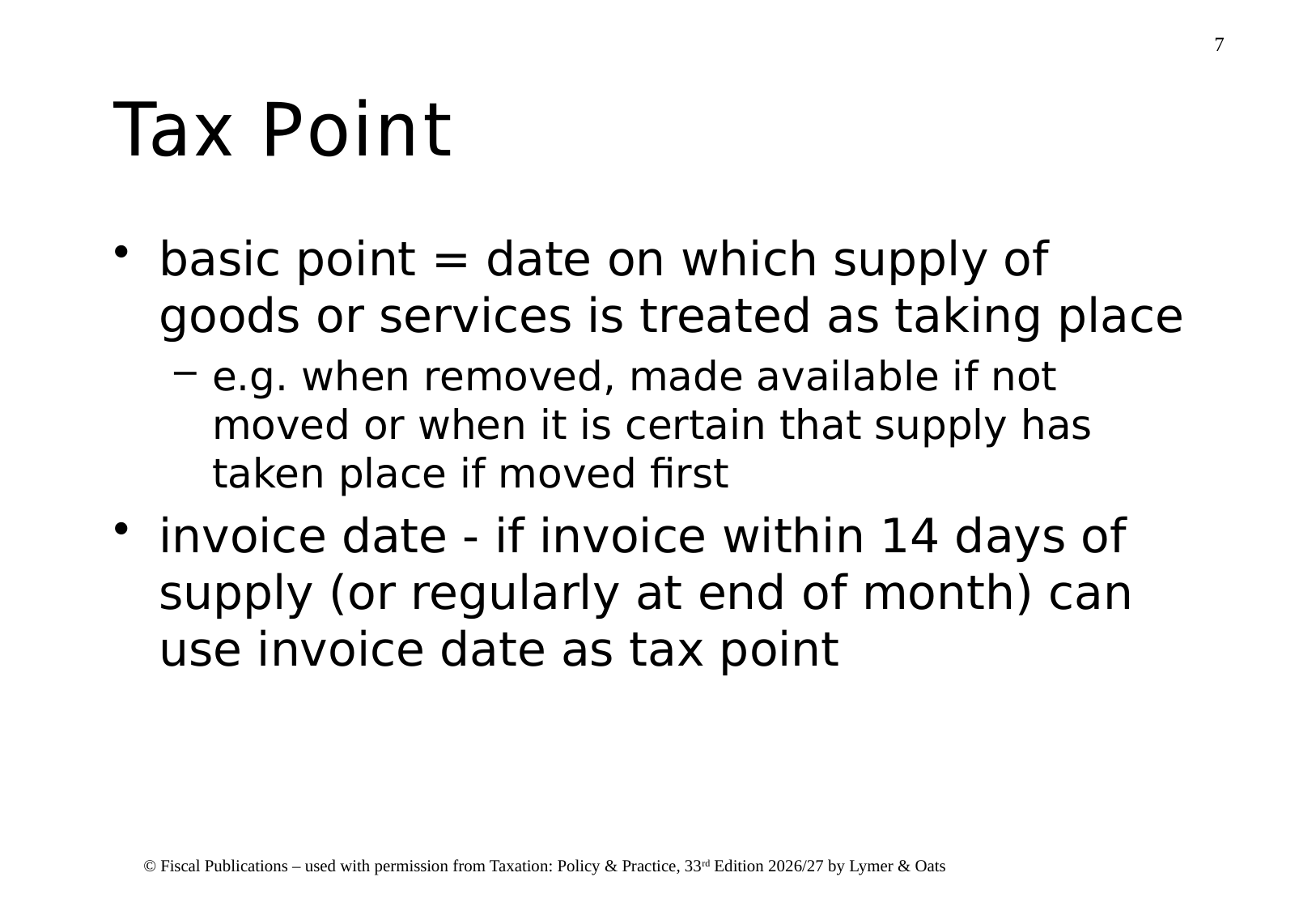

# Tax Point
basic point = date on which supply of goods or services is treated as taking place
e.g. when removed, made available if not moved or when it is certain that supply has taken place if moved first
invoice date - if invoice within 14 days of supply (or regularly at end of month) can use invoice date as tax point